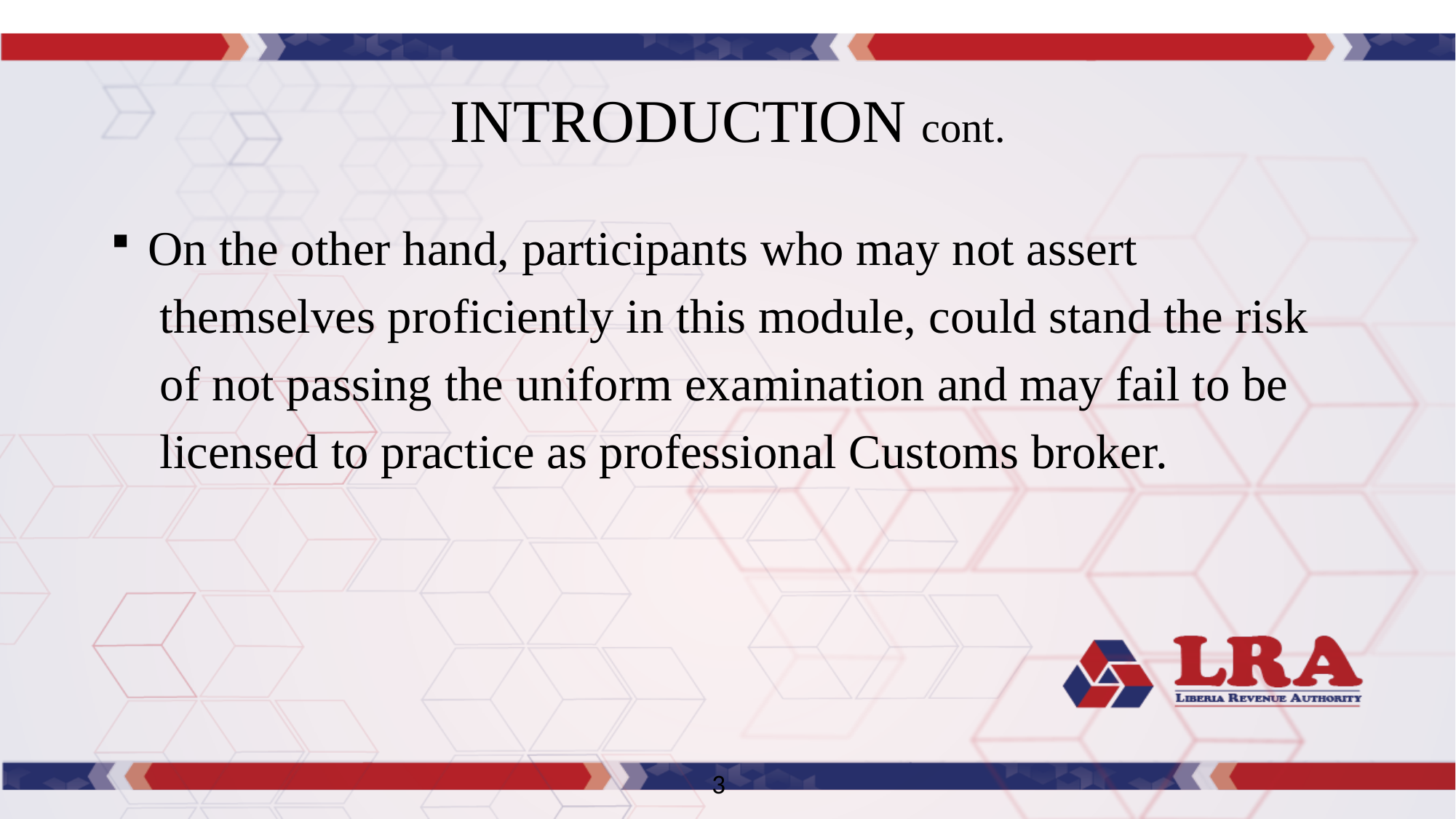

# INTRODUCTION cont.
 On the other hand, participants who may not assert
    themselves proficiently in this module, could stand the risk
    of not passing the uniform examination and may fail to be
    licensed to practice as professional Customs broker.

3